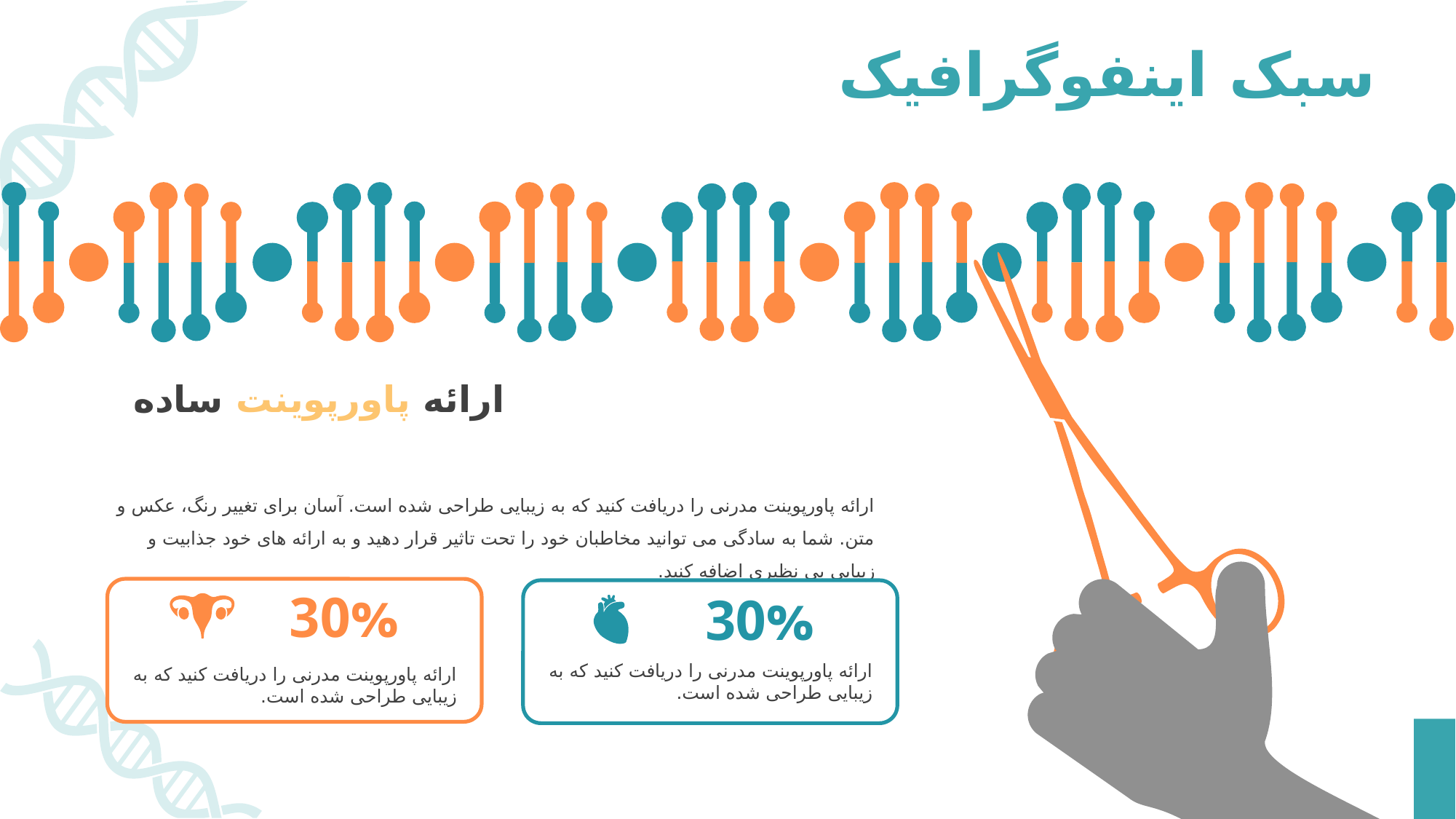

سبک اینفوگرافیک

ارائه پاورپوینت ساده
ارائه پاورپوینت مدرنی را دریافت کنید که به زیبایی طراحی شده است. آسان برای تغییر رنگ، عکس و متن. شما به سادگی می توانید مخاطبان خود را تحت تاثیر قرار دهید و به ارائه های خود جذابیت و زیبایی بی نظیری اضافه کنید.

30%

30%

ارائه پاورپوینت مدرنی را دریافت کنید که به زیبایی طراحی شده است.
ارائه پاورپوینت مدرنی را دریافت کنید که به زیبایی طراحی شده است.